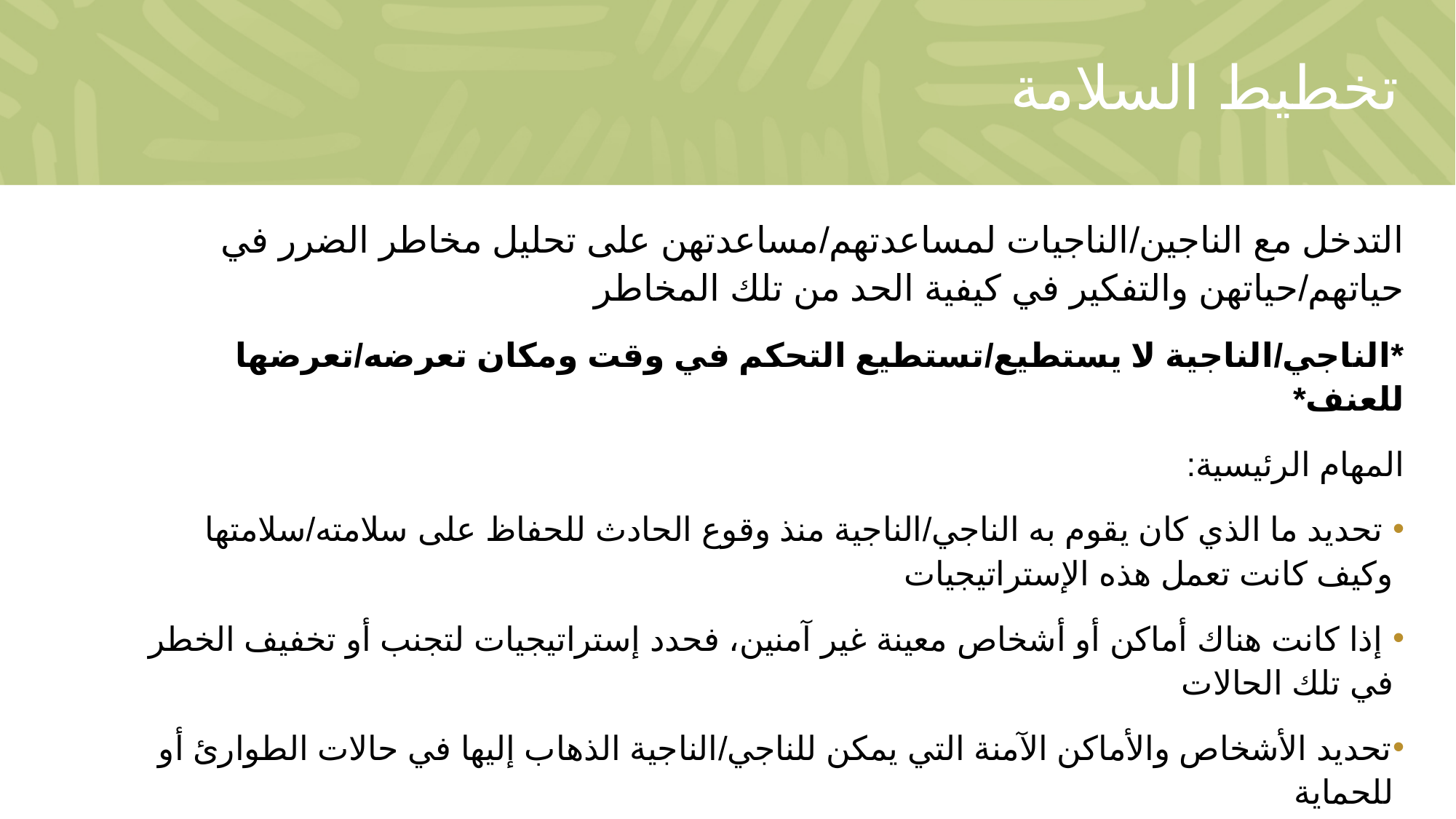

# تخطيط السلامة
التدخل مع الناجين/الناجيات لمساعدتهم/مساعدتهن على تحليل مخاطر الضرر في حياتهم/حياتهن والتفكير في كيفية الحد من تلك المخاطر
*الناجي/الناجية لا يستطيع/تستطيع التحكم في وقت ومكان تعرضه/تعرضها للعنف*
المهام الرئيسية:
 تحديد ما الذي كان يقوم به الناجي/الناجية منذ وقوع الحادث للحفاظ على سلامته/سلامتها وكيف كانت تعمل هذه الإستراتيجيات
 إذا كانت هناك أماكن أو أشخاص معينة غير آمنين، فحدد إستراتيجيات لتجنب أو تخفيف الخطر في تلك الحالات
تحديد الأشخاص والأماكن الآمنة التي يمكن للناجي/الناجية الذهاب إليها في حالات الطوارئ أو للحماية